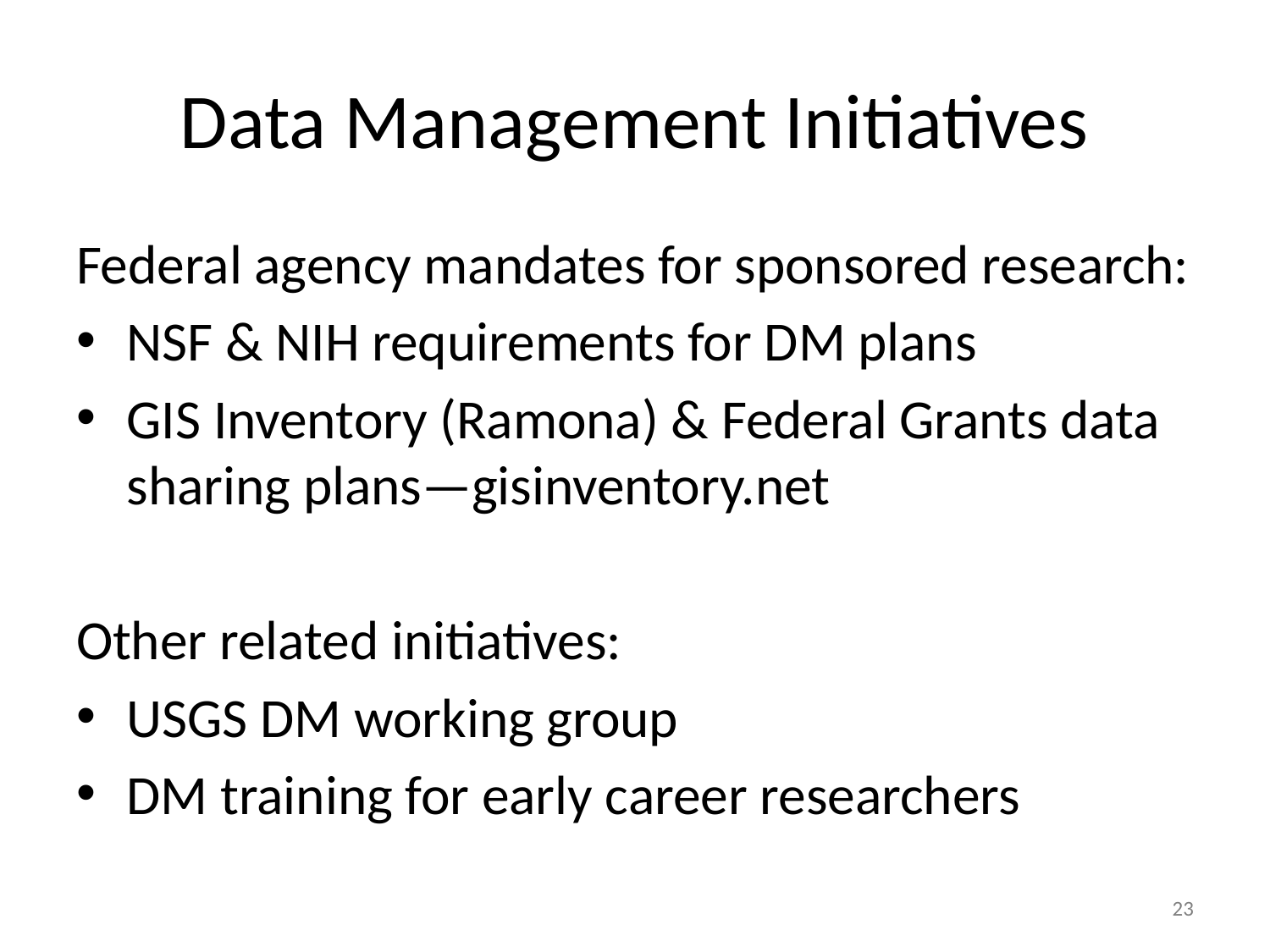

# Data Management Initiatives
Federal agency mandates for sponsored research:
NSF & NIH requirements for DM plans
GIS Inventory (Ramona) & Federal Grants data sharing plans—gisinventory.net

Other related initiatives:
USGS DM working group
DM training for early career researchers

23